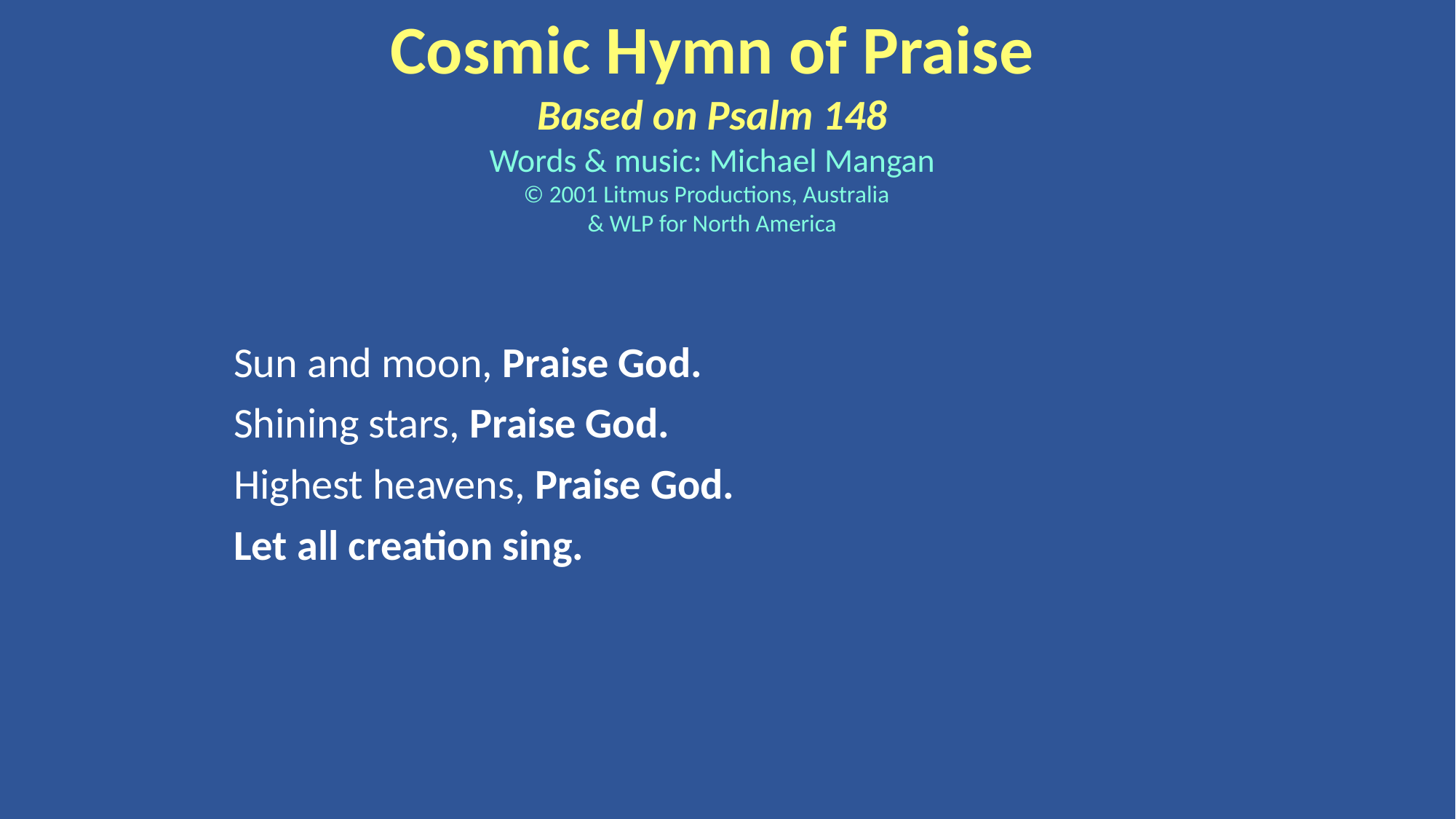

Cosmic Hymn of Praise
Based on Psalm 148
Words & music: Michael Mangan
© 2001 Litmus Productions, Australia
& WLP for North America
Sun and moon, Praise God.
Shining stars, Praise God.
Highest heavens, Praise God.
Let all creation sing.